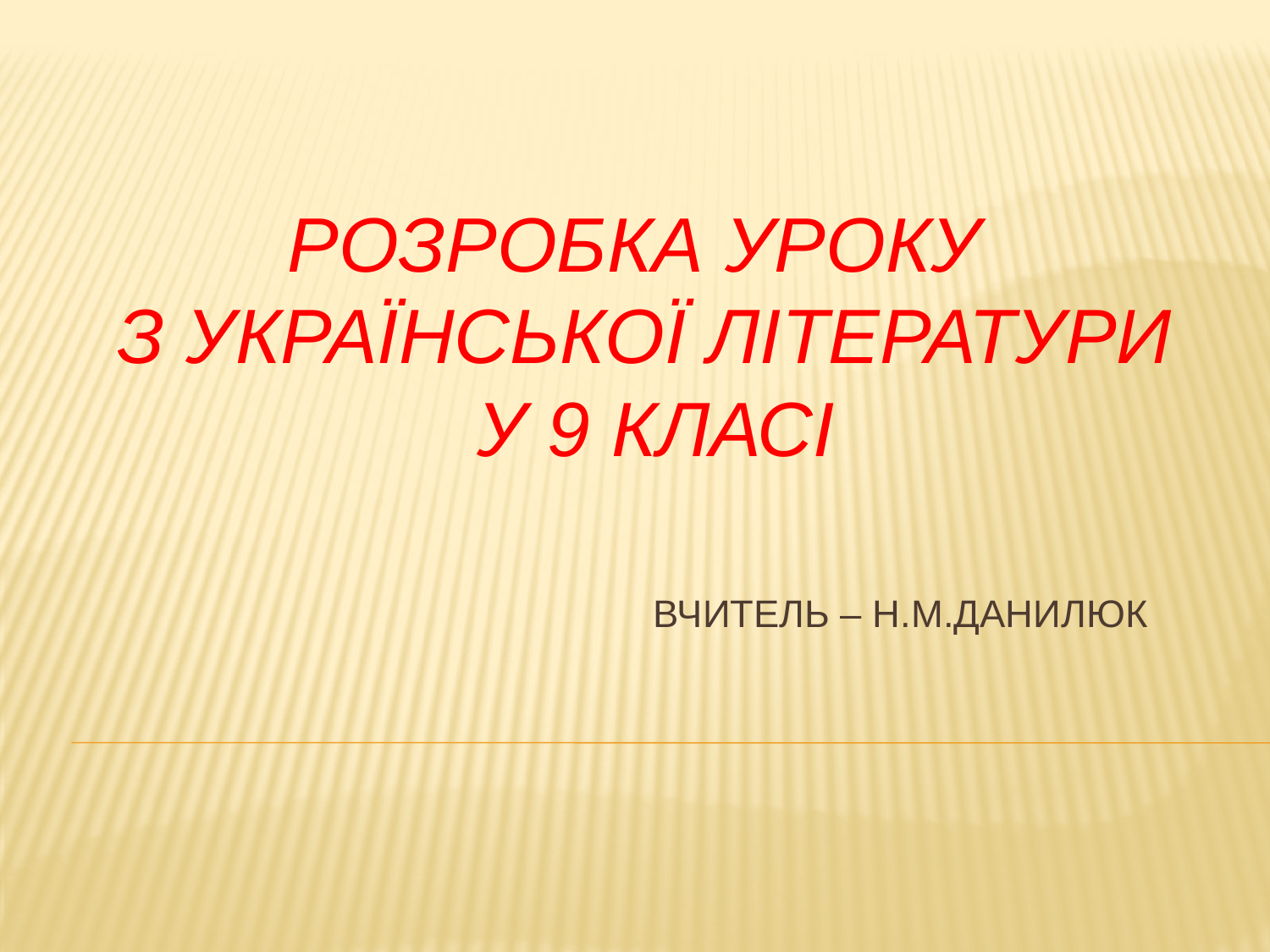

# Розробка уроку з української літератури у 9 класі Вчитель – Н.М.Данилюк